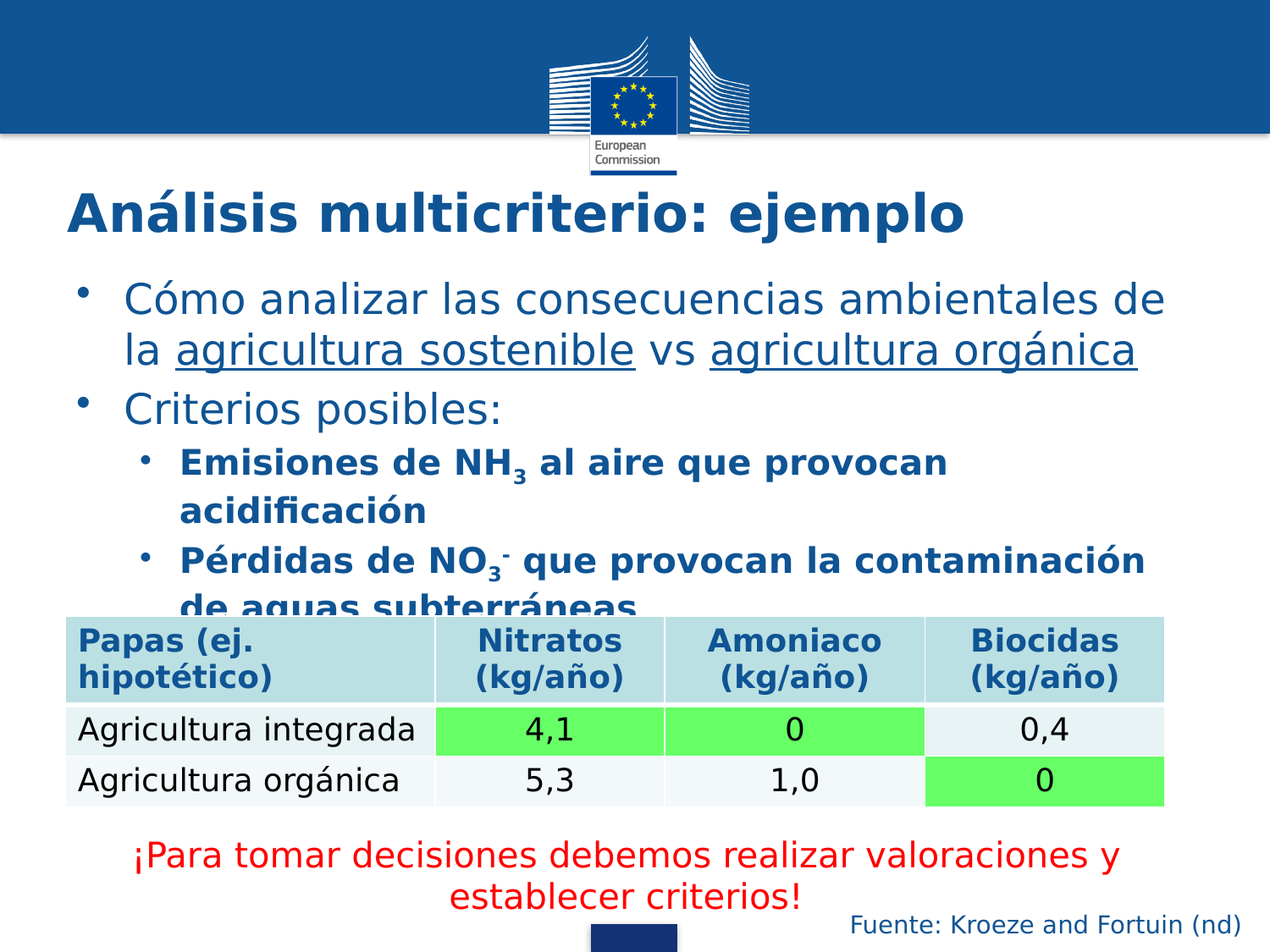

# Análisis multicriterio: ejemplo
Cómo analizar las consecuencias ambientales de la agricultura sostenible vs agricultura orgánica
Criterios posibles:
Emisiones de NH3 al aire que provocan acidificación
Pérdidas de NO3- que provocan la contaminación de aguas subterráneas
Pérdidas de biocidas que provocan problemas de toxicidad
| Papas (ej. hipotético) | Nitratos (kg/año) | Amoniaco (kg/año) | Biocidas (kg/año) |
| --- | --- | --- | --- |
| Agricultura integrada | 4,1 | 0 | 0,4 |
| Agricultura orgánica | 5,3 | 1,0 | 0 |
¡Para tomar decisiones debemos realizar valoraciones y establecer criterios!
Fuente: Kroeze and Fortuin (nd)